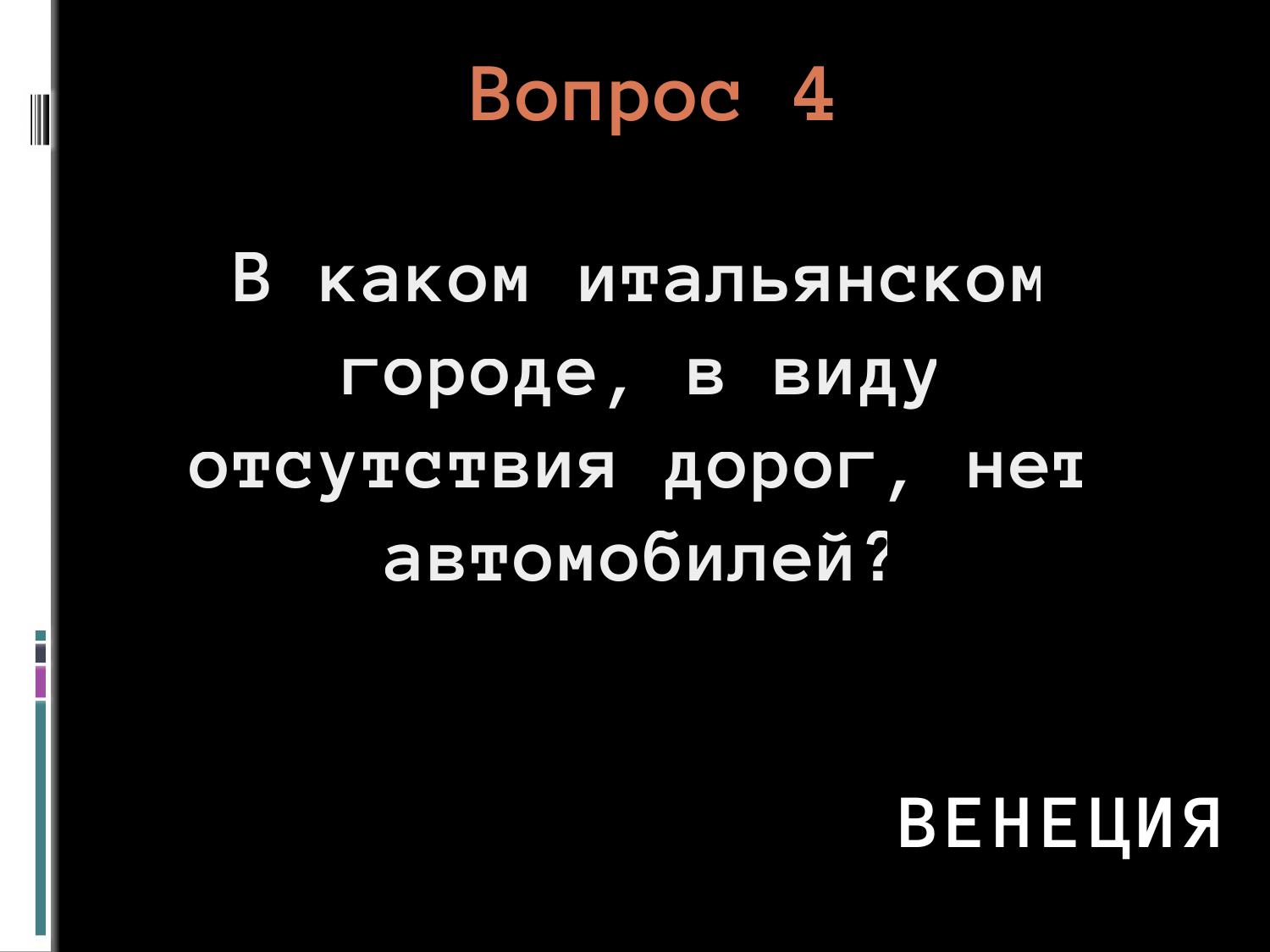

# Вопрос 4
В каком итальянском городе, в виду отсутствия дорог, нет автомобилей?
Венеция